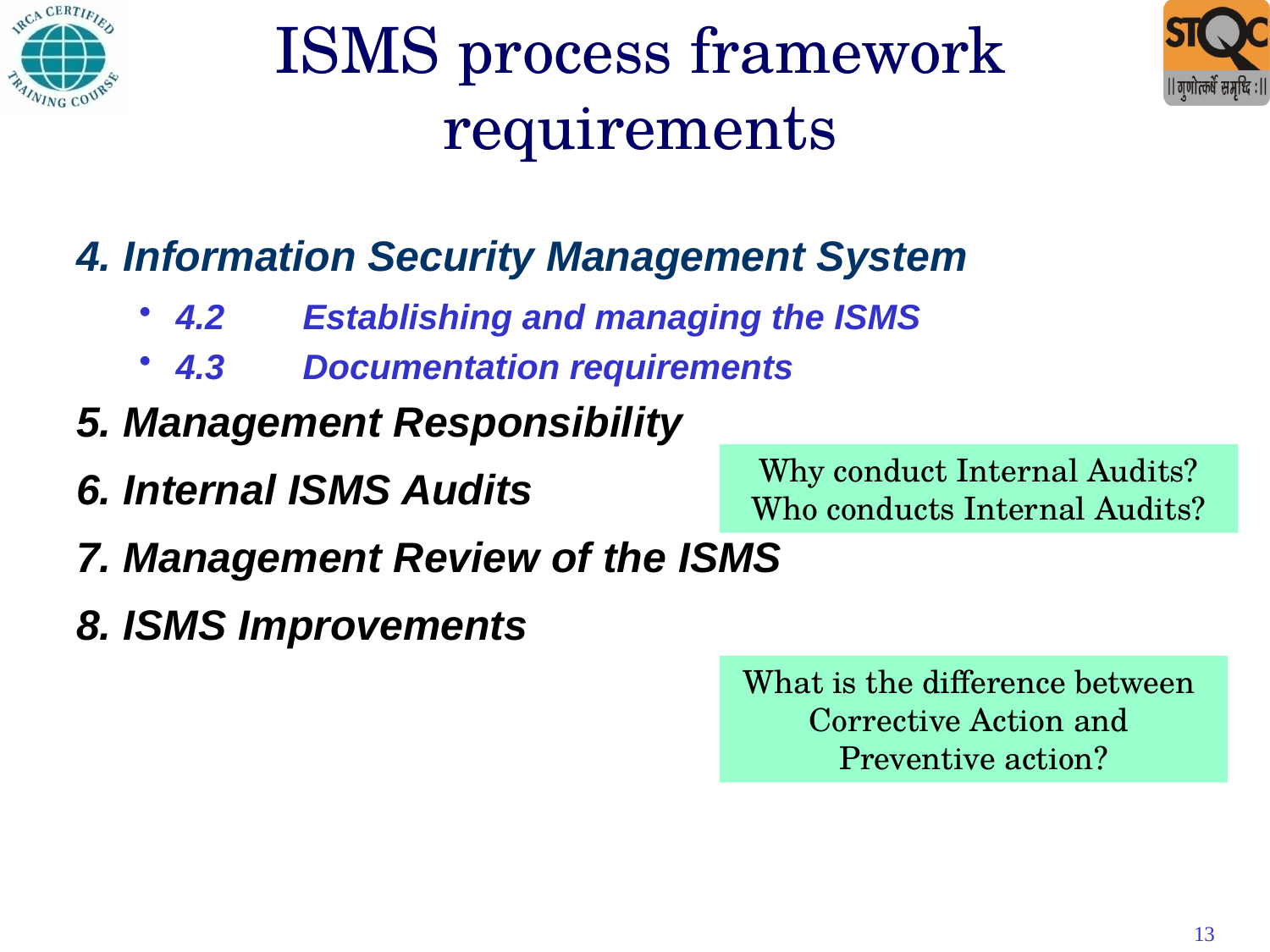

# ISMS process framework requirements
4. Information Security Management System
4.2	Establishing and managing the ISMS
4.3	Documentation requirements
5. Management Responsibility
6. Internal ISMS Audits
7. Management Review of the ISMS
8. ISMS Improvements
Why conduct Internal Audits?
Who conducts Internal Audits?
What is the difference between
Corrective Action and
Preventive action?

13